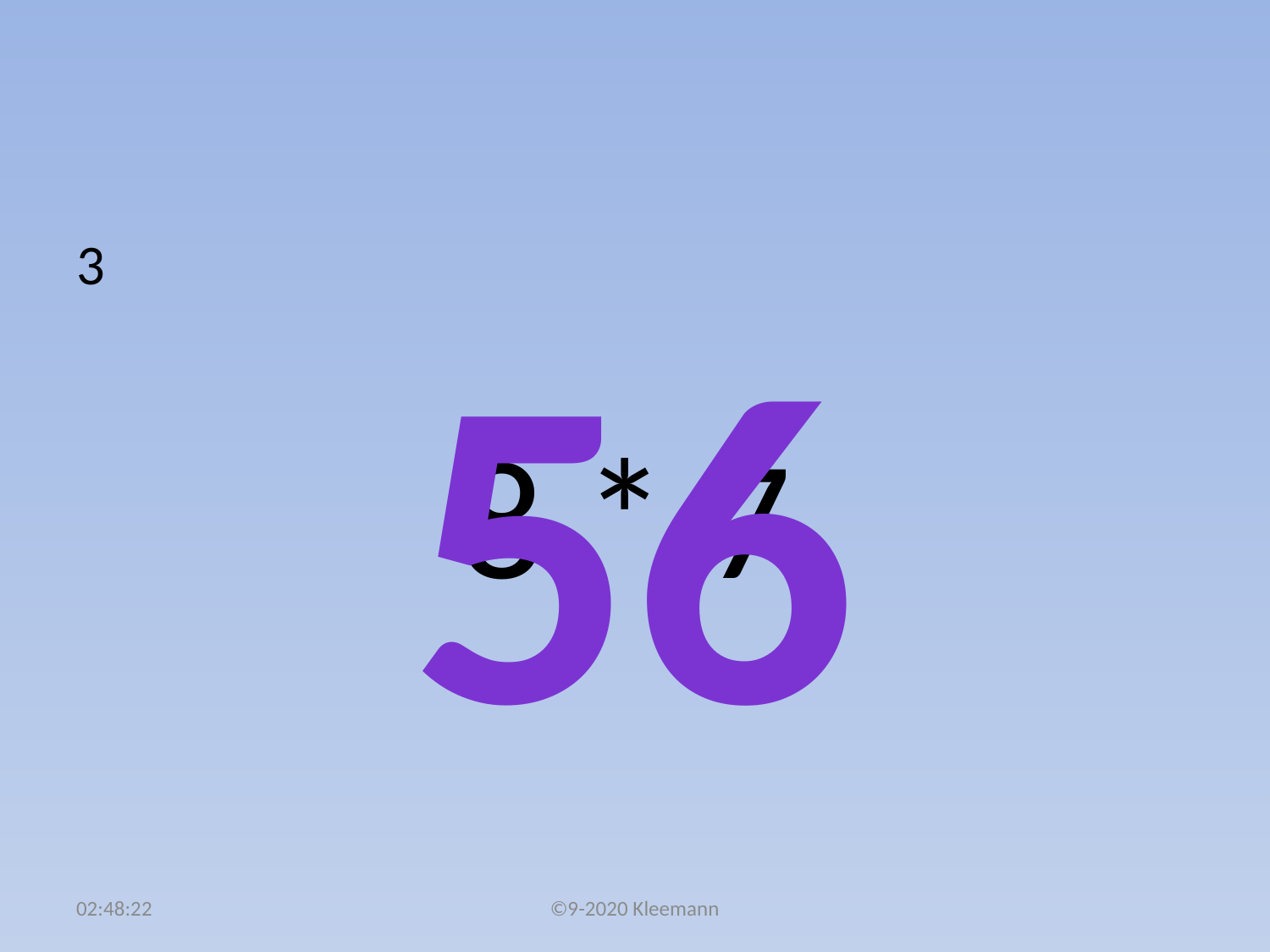

#
3

          8 * 7
56
02:48:22
©9-2020 Kleemann